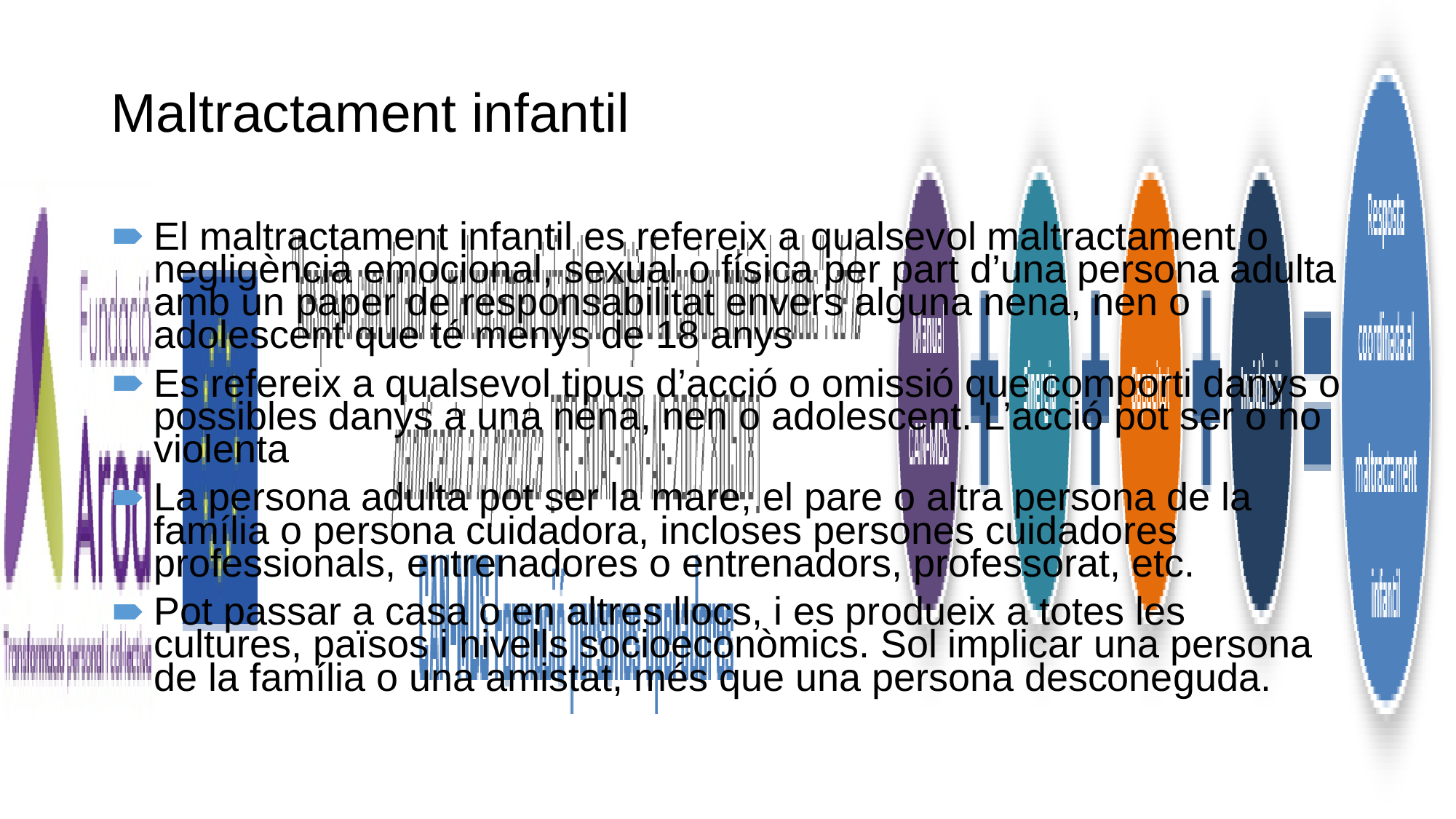

# Maltractament infantil
El maltractament infantil es refereix a qualsevol maltractament o negligència emocional, sexual o física per part d’una persona adulta amb un paper de responsabilitat envers alguna nena, nen o adolescent que té menys de 18 anys
Es refereix a qualsevol tipus d’acció o omissió que comporti danys o possibles danys a una nena, nen o adolescent. L’acció pot ser o no violenta
La persona adulta pot ser la mare, el pare o altra persona de la família o persona cuidadora, incloses persones cuidadores professionals, entrenadores o entrenadors, professorat, etc.
Pot passar a casa o en altres llocs, i es produeix a totes les cultures, països i nivells socioeconòmics. Sol implicar una persona de la família o una amistat, més que una persona desconeguda.